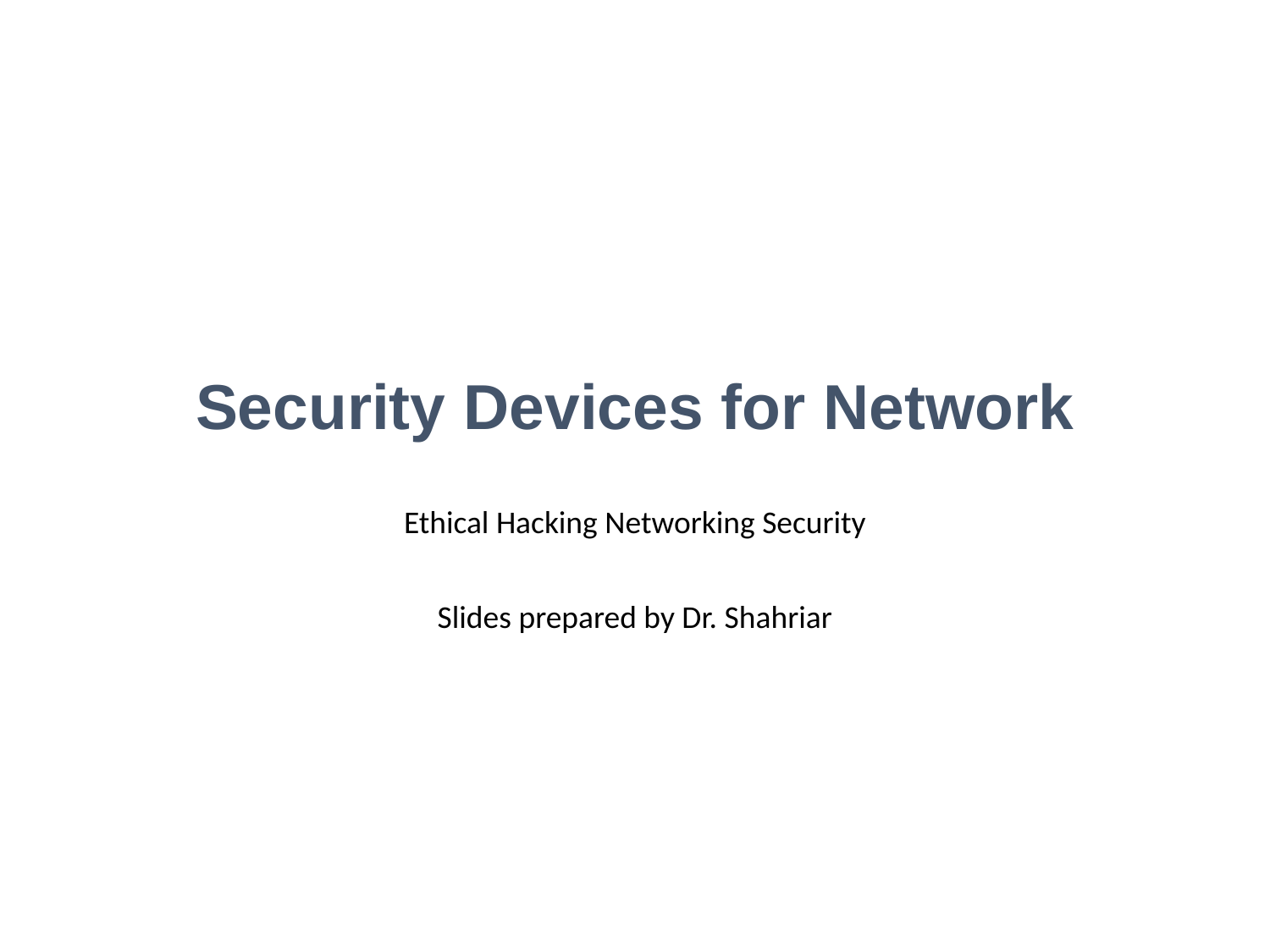

Security Devices for Network
Ethical Hacking Networking Security

Slides prepared by Dr. Shahriar